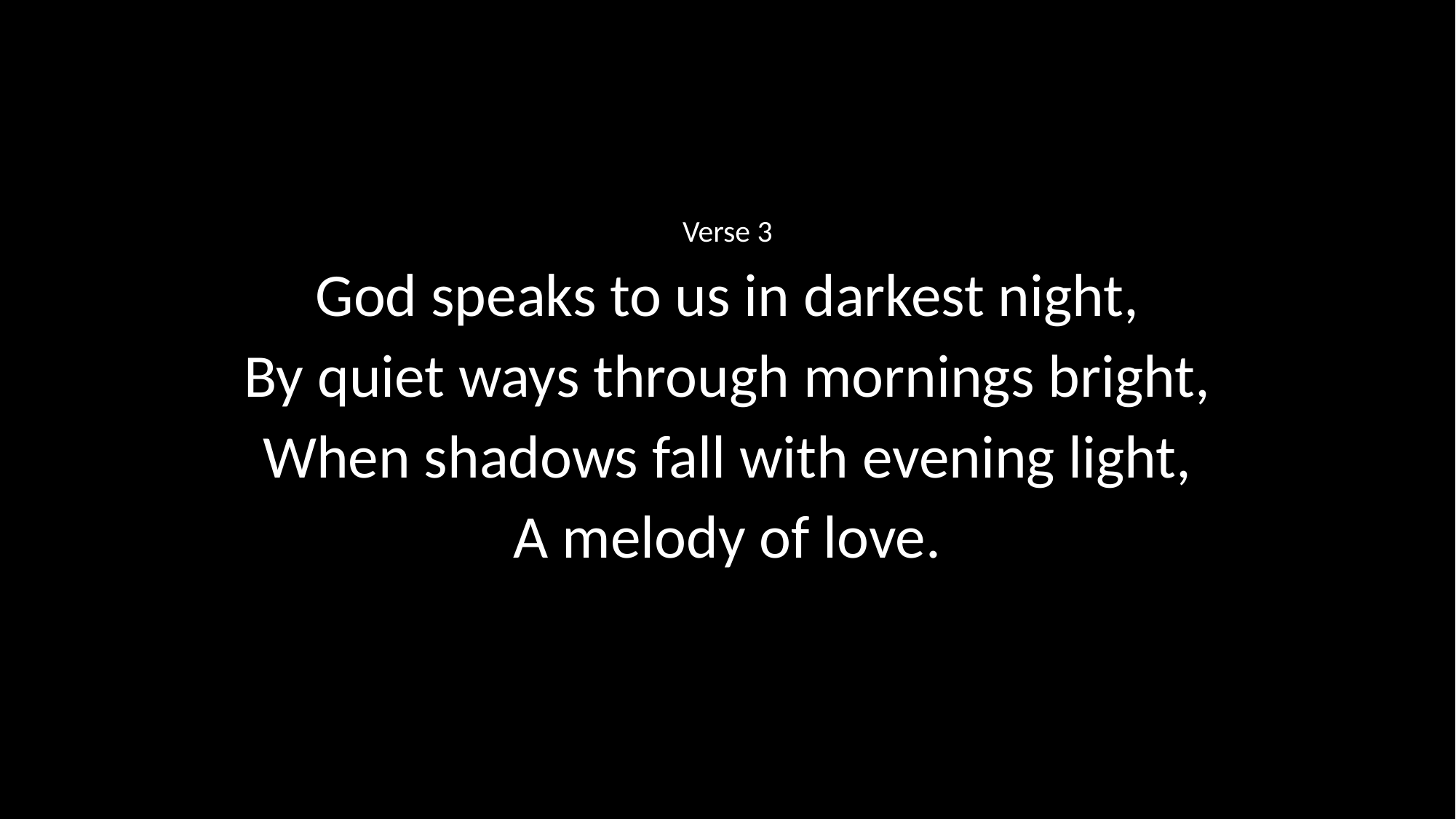

Verse 3
God speaks to us in darkest night,
By quiet ways through mornings bright,
When shadows fall with evening light,
A melody of love.